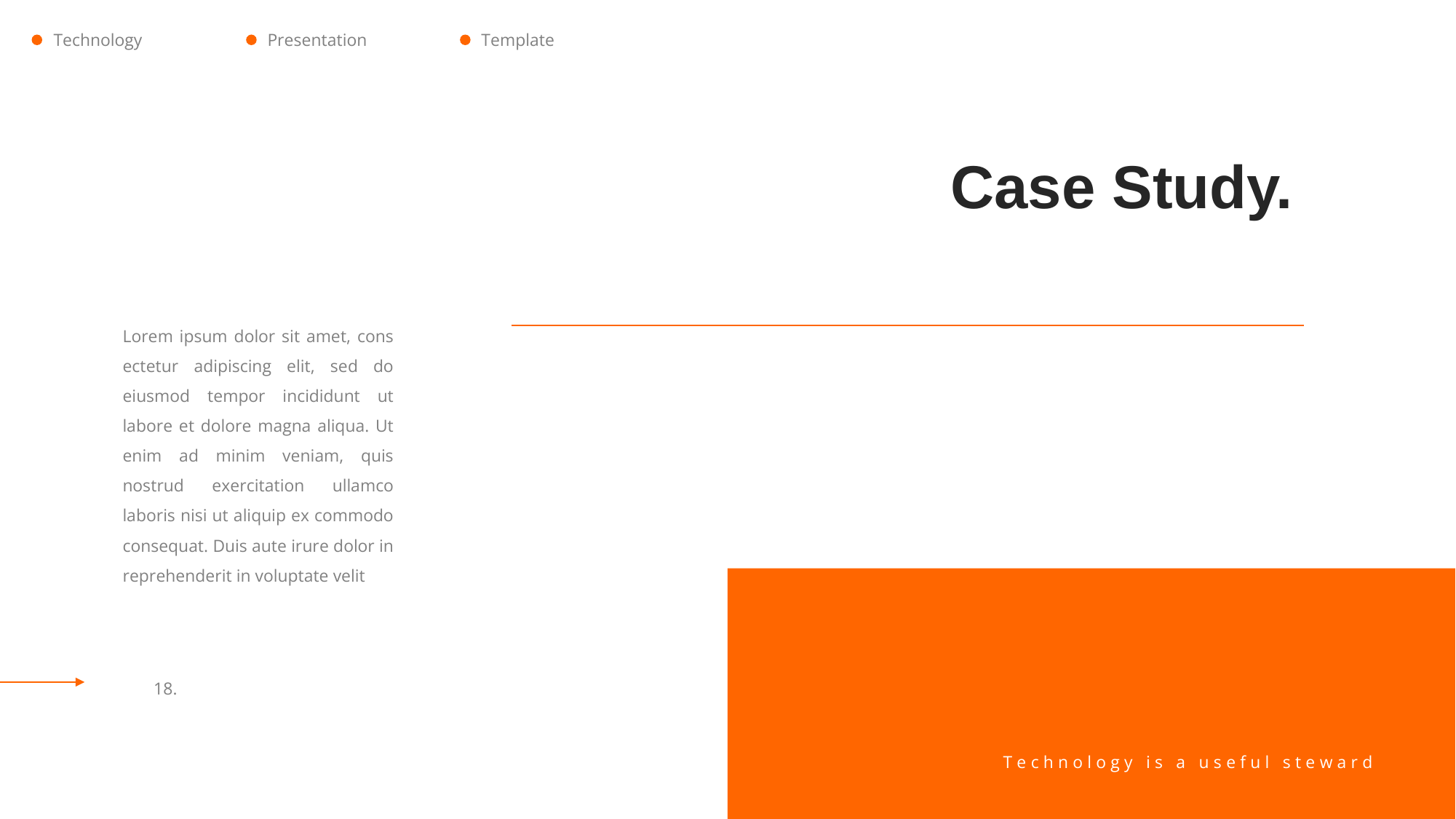

Technology
Presentation
Template

Case Study.
Lorem ipsum dolor sit amet, cons ectetur adipiscing elit, sed do eiusmod tempor incididunt ut labore et dolore magna aliqua. Ut enim ad minim veniam, quis nostrud exercitation ullamco laboris nisi ut aliquip ex commodo consequat. Duis aute irure dolor in reprehenderit in voluptate velit

18.
Technology is a useful steward